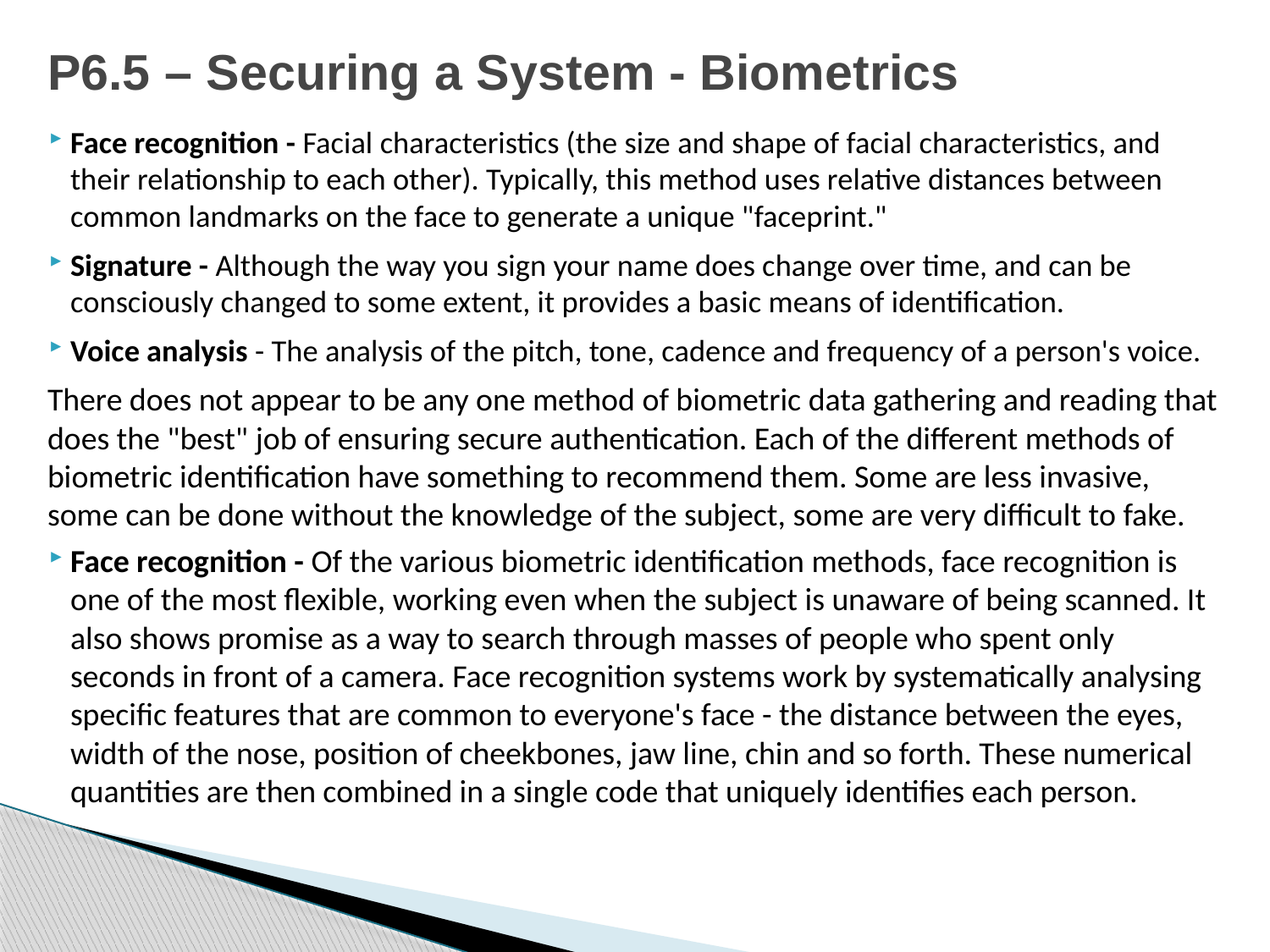

# P6.5 – Securing a System - Biometrics
Face recognition - Facial characteristics (the size and shape of facial characteristics, and their relationship to each other). Typically, this method uses relative distances between common landmarks on the face to generate a unique "faceprint."
Signature - Although the way you sign your name does change over time, and can be consciously changed to some extent, it provides a basic means of identification.
Voice analysis - The analysis of the pitch, tone, cadence and frequency of a person's voice.
There does not appear to be any one method of biometric data gathering and reading that does the "best" job of ensuring secure authentication. Each of the different methods of biometric identification have something to recommend them. Some are less invasive, some can be done without the knowledge of the subject, some are very difficult to fake.
Face recognition - Of the various biometric identification methods, face recognition is one of the most flexible, working even when the subject is unaware of being scanned. It also shows promise as a way to search through masses of people who spent only seconds in front of a camera. Face recognition systems work by systematically analysing specific features that are common to everyone's face - the distance between the eyes, width of the nose, position of cheekbones, jaw line, chin and so forth. These numerical quantities are then combined in a single code that uniquely identifies each person.